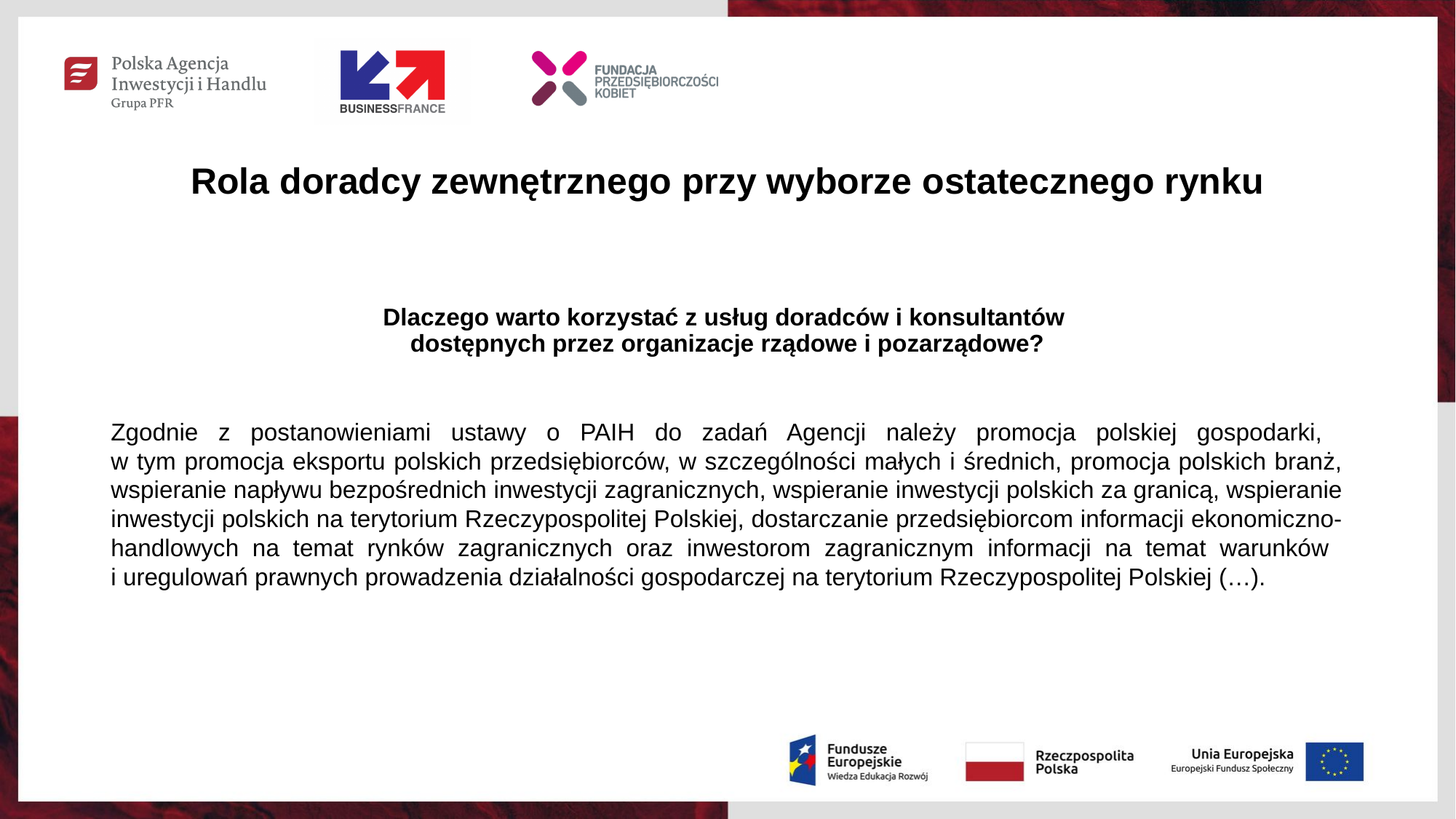

# Rola doradcy zewnętrznego przy wyborze ostatecznego rynku
Dlaczego warto korzystać z usług doradców i konsultantów
dostępnych przez organizacje rządowe i pozarządowe?

Zgodnie z postanowieniami ustawy o PAIH do zadań Agencji należy promocja polskiej gospodarki,
w tym promocja eksportu polskich przedsiębiorców, w szczególności małych i średnich, promocja polskich branż, wspieranie napływu bezpośrednich inwestycji zagranicznych, wspieranie inwestycji polskich za granicą, wspieranie inwestycji polskich na terytorium Rzeczypospolitej Polskiej, dostarczanie przedsiębiorcom informacji ekonomiczno-handlowych na temat rynków zagranicznych oraz inwestorom zagranicznym informacji na temat warunków
i uregulowań prawnych prowadzenia działalności gospodarczej na terytorium Rzeczypospolitej Polskiej (…).